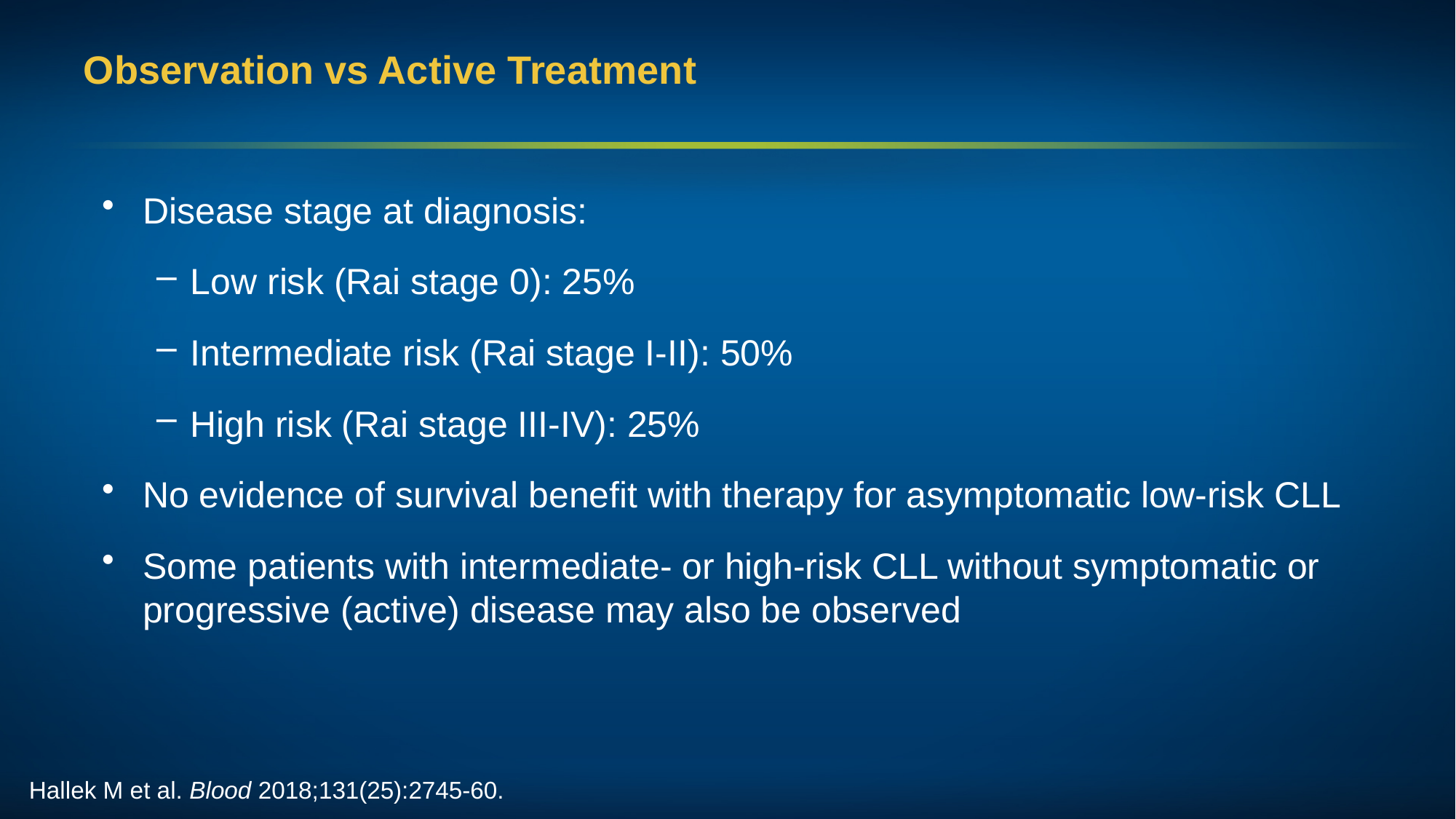

# Observation vs Active Treatment
Disease stage at diagnosis:
Low risk (Rai stage 0): 25%
Intermediate risk (Rai stage I-II): 50%
High risk (Rai stage III-IV): 25%
No evidence of survival benefit with therapy for asymptomatic low-risk CLL
Some patients with intermediate- or high-risk CLL without symptomatic or progressive (active) disease may also be observed
Hallek M et al. Blood 2018;131(25):2745-60.